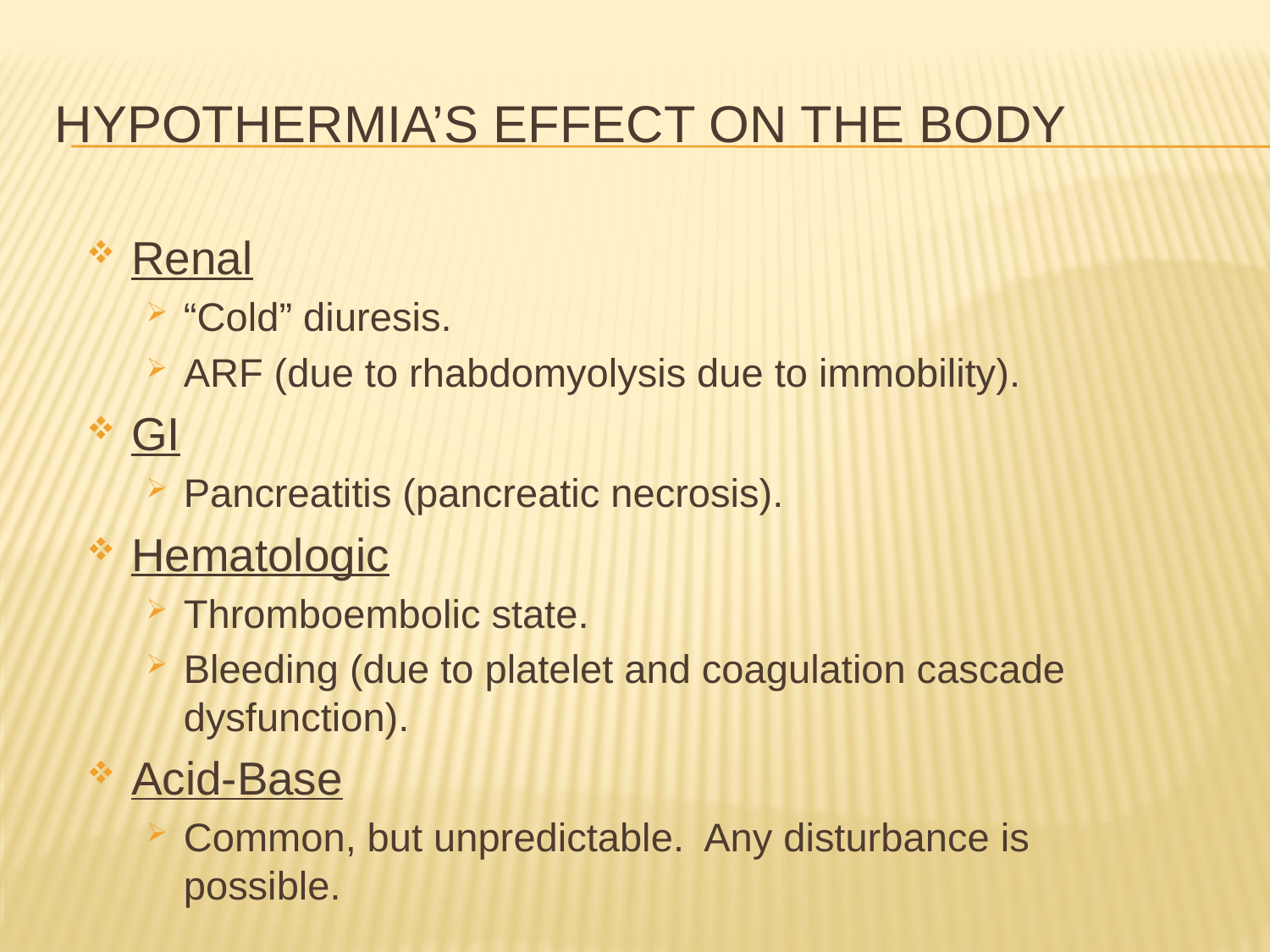

# Hypothermia’s Effect on the Body
Renal
“Cold” diuresis.
ARF (due to rhabdomyolysis due to immobility).
GI
Pancreatitis (pancreatic necrosis).
Hematologic
Thromboembolic state.
Bleeding (due to platelet and coagulation cascade dysfunction).
Acid-Base
Common, but unpredictable.  Any disturbance is possible.